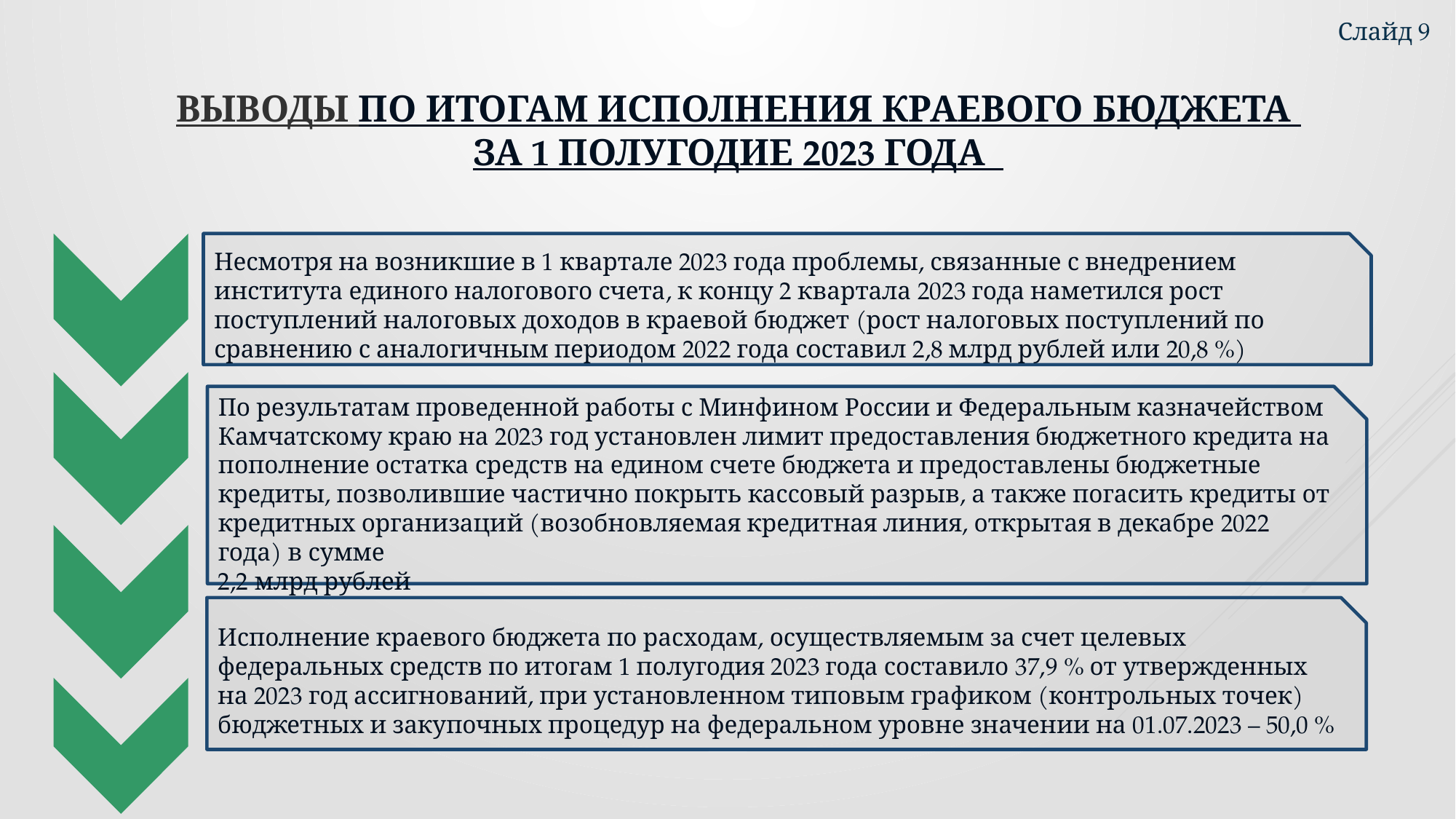

Слайд 9
# Выводы по Итогам исполнения краевого бюджета за 1 ПОЛУГОДИЕ 2023 года
Несмотря на возникшие в 1 квартале 2023 года проблемы, связанные с внедрением института единого налогового счета, к концу 2 квартала 2023 года наметился рост поступлений налоговых доходов в краевой бюджет (рост налоговых поступлений по сравнению с аналогичным периодом 2022 года составил 2,8 млрд рублей или 20,8 %)

По результатам проведенной работы с Минфином России и Федеральным казначейством Камчатскому краю на 2023 год установлен лимит предоставления бюджетного кредита на пополнение остатка средств на едином счете бюджета и предоставлены бюджетные кредиты, позволившие частично покрыть кассовый разрыв, а также погасить кредиты от кредитных организаций (возобновляемая кредитная линия, открытая в декабре 2022 года) в сумме
2,2 млрд рублей

Исполнение краевого бюджета по расходам, осуществляемым за счет целевых федеральных средств по итогам 1 полугодия 2023 года составило 37,9 % от утвержденных на 2023 год ассигнований, при установленном типовым графиком (контрольных точек) бюджетных и закупочных процедур на федеральном уровне значении на 01.07.2023 – 50,0 %